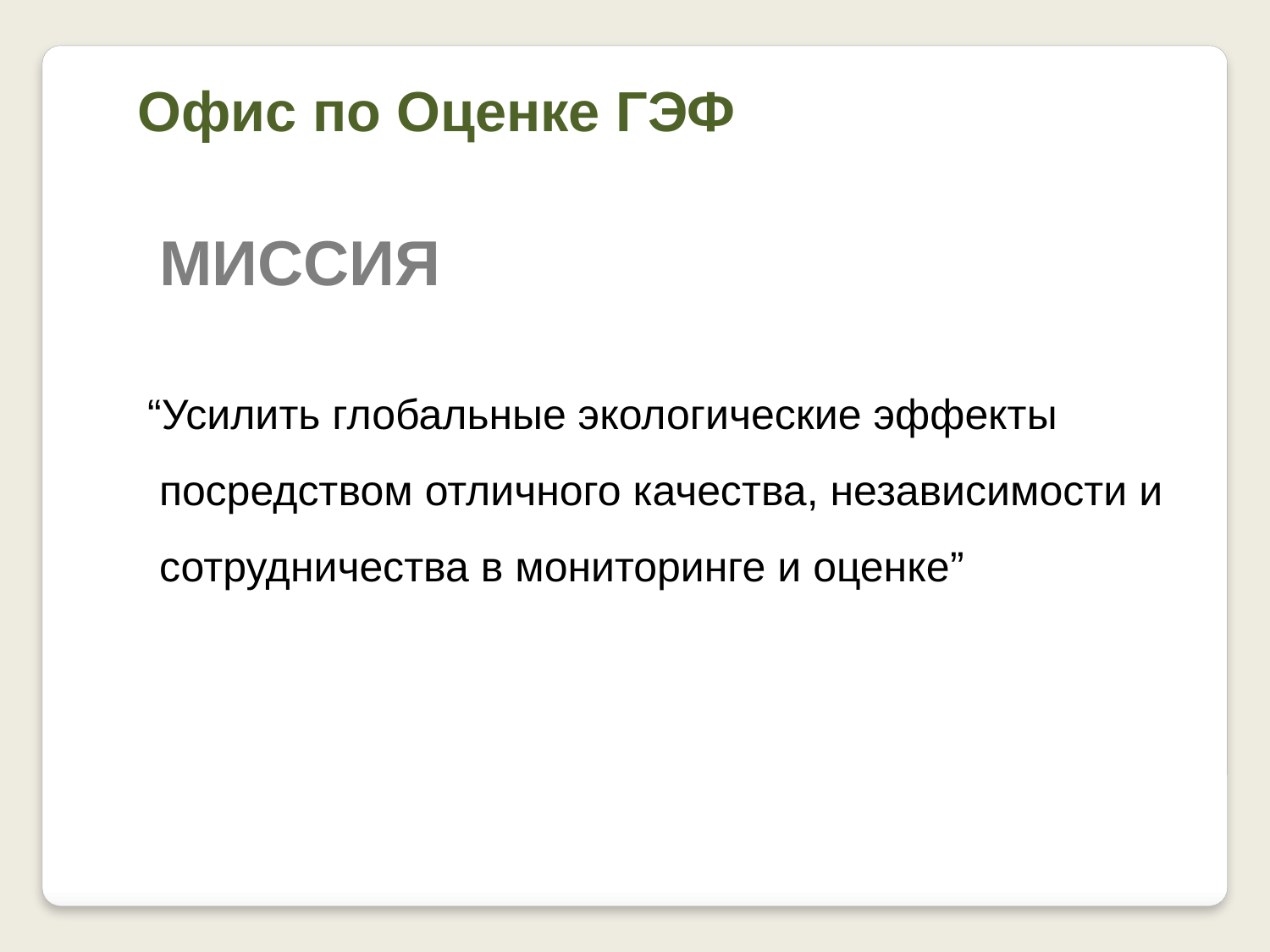

Офис по Оценке ГЭФ
МИССИЯ
“Усилить глобальные экологические эффекты посредством отличного качества, независимости и сотрудничества в мониторинге и оценке”